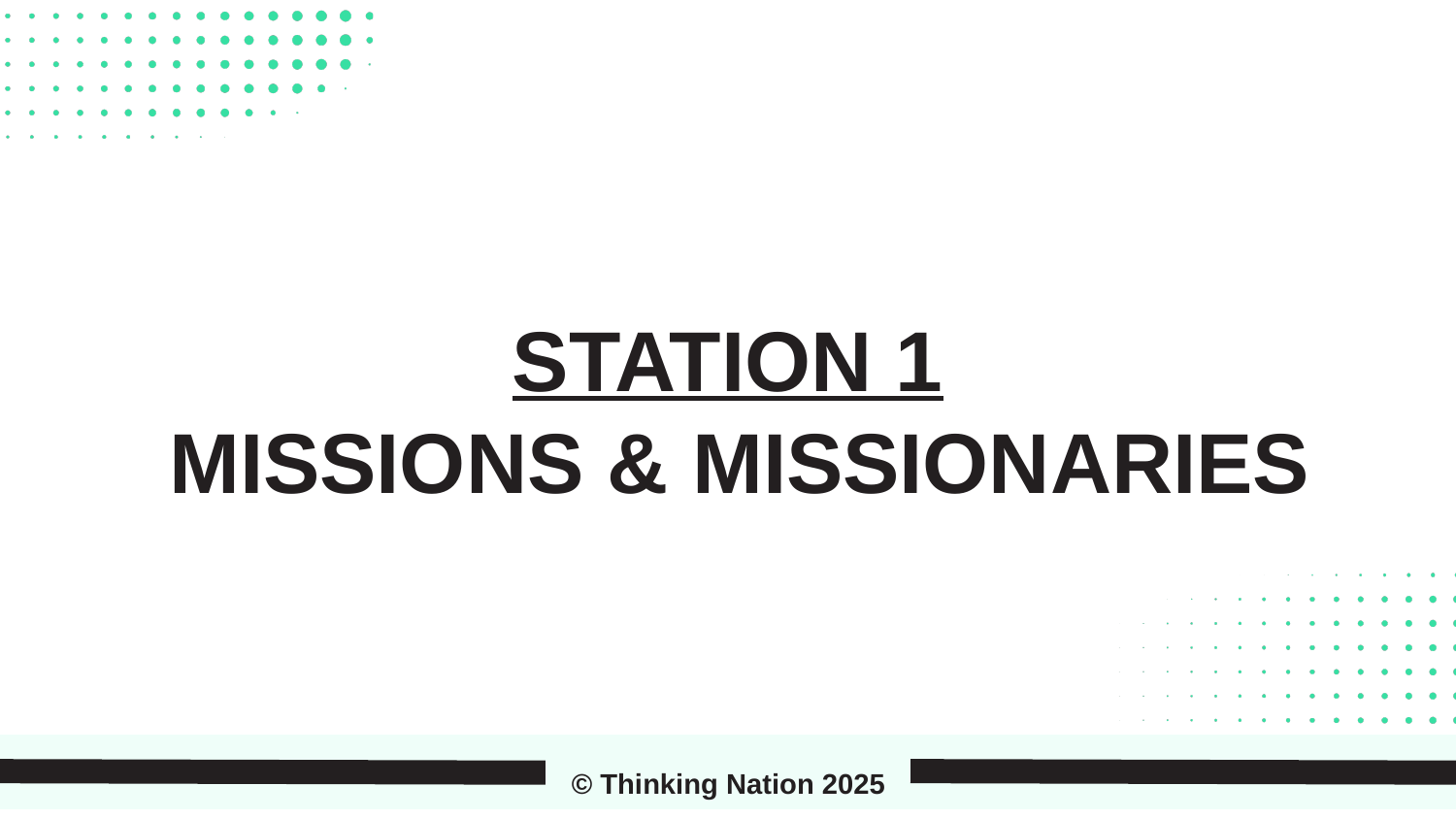

STATION 1
 MISSIONS & MISSIONARIES

© Thinking Nation 2025